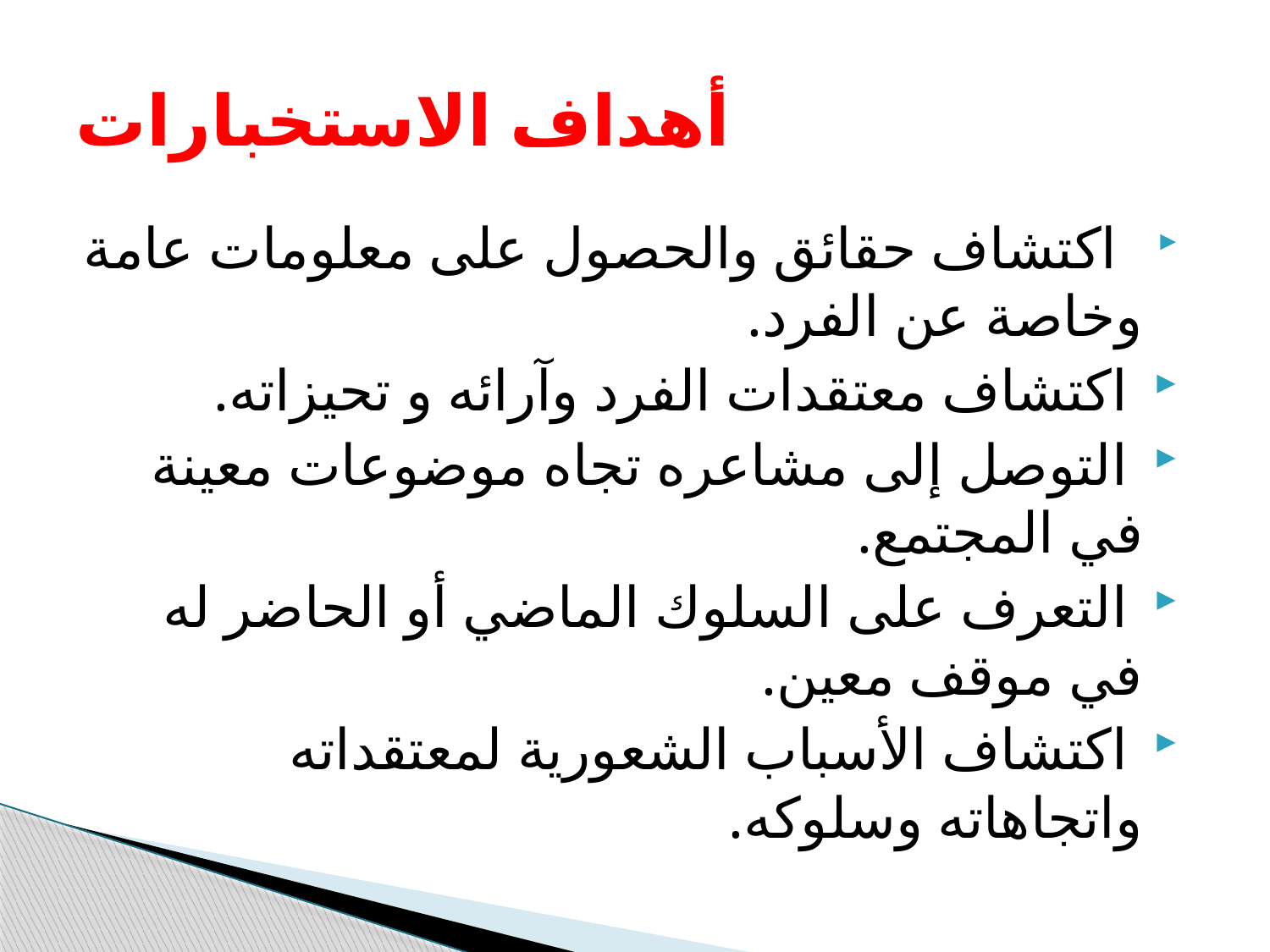

# أهداف الاستخبارات
  اكتشاف حقائق والحصول على معلومات عامة وخاصة عن الفرد.
 اكتشاف معتقدات الفرد وآرائه و تحيزاته.
 التوصل إلى مشاعره تجاه موضوعات معينة في المجتمع.
 التعرف على السلوك الماضي أو الحاضر له في موقف معين.
 اكتشاف الأسباب الشعورية لمعتقداته واتجاهاته وسلوكه.